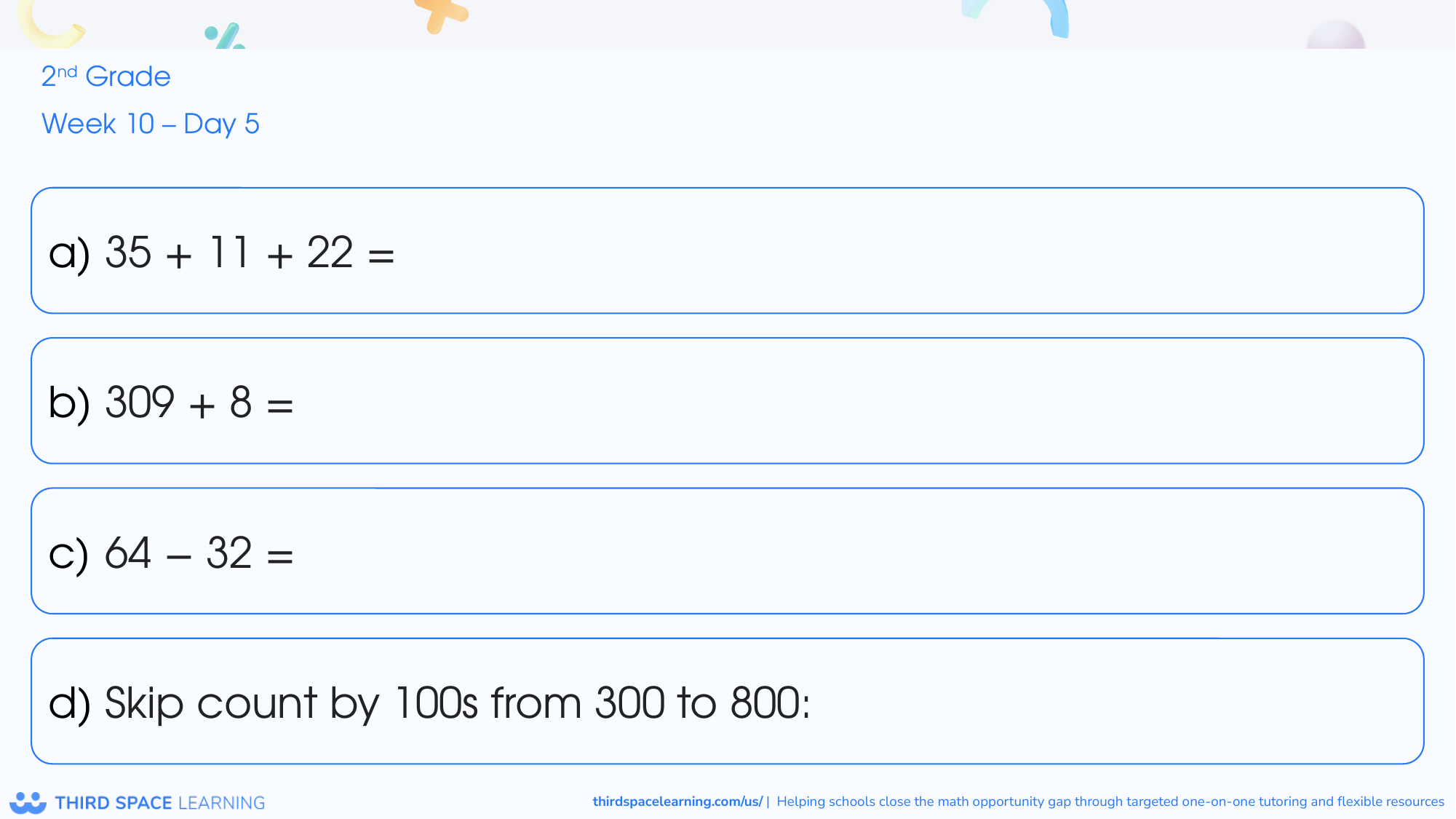

2nd Grade
Week 10 – Day 5
35 + 11 + 22 =
309 + 8 =
64 − 32 =
Skip count by 100s from 300 to 800: